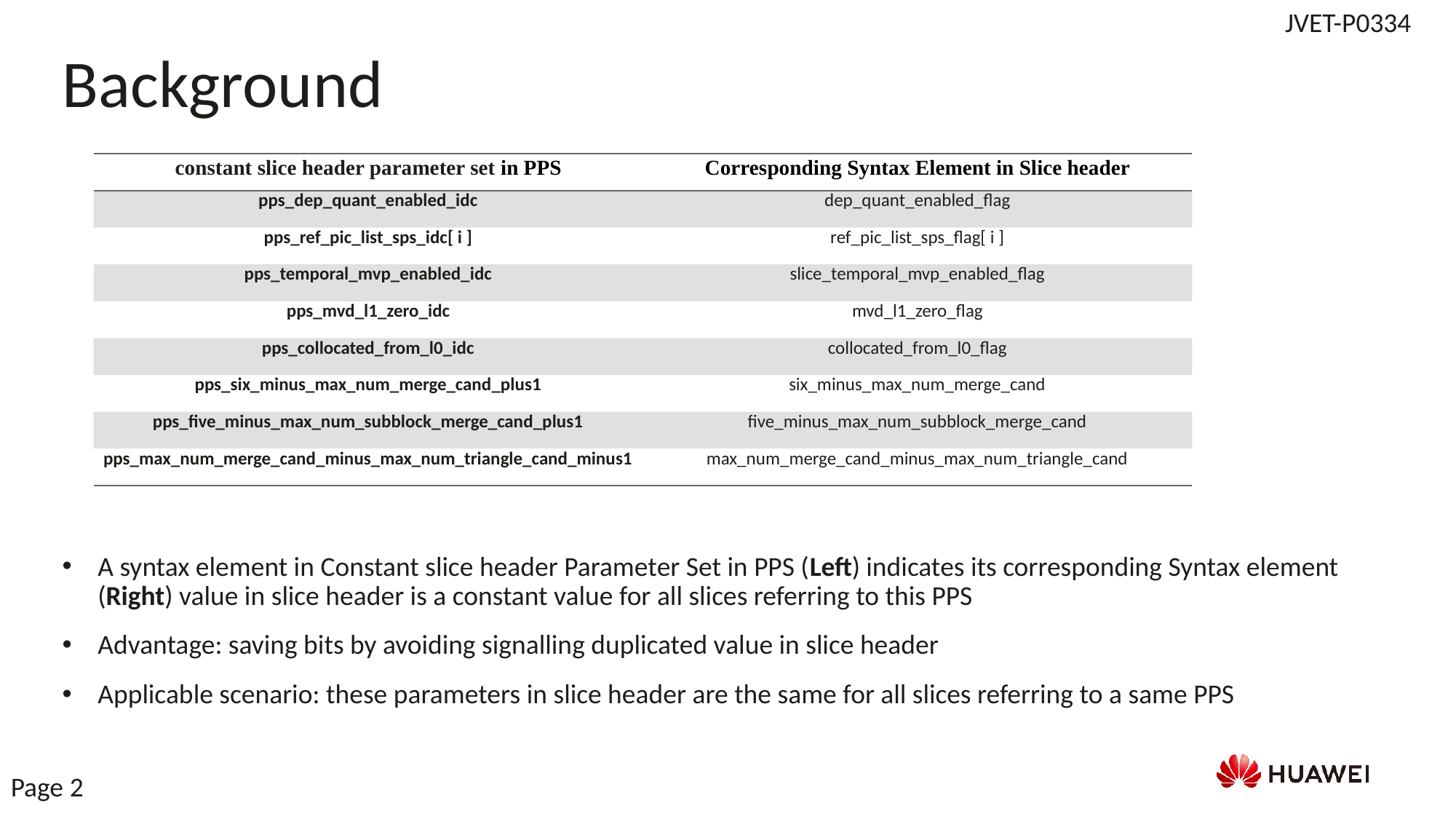

Background
| constant slice header parameter set in PPS | Corresponding Syntax Element in Slice header |
| --- | --- |
| pps\_dep\_quant\_enabled\_idc | dep\_quant\_enabled\_flag |
| pps\_ref\_pic\_list\_sps\_idc[ i ] | ref\_pic\_list\_sps\_flag[ i ] |
| pps\_temporal\_mvp\_enabled\_idc | slice\_temporal\_mvp\_enabled\_flag |
| pps\_mvd\_l1\_zero\_idc | mvd\_l1\_zero\_flag |
| pps\_collocated\_from\_l0\_idc | collocated\_from\_l0\_flag |
| pps\_six\_minus\_max\_num\_merge\_cand\_plus1 | six\_minus\_max\_num\_merge\_cand |
| pps\_five\_minus\_max\_num\_subblock\_merge\_cand\_plus1 | five\_minus\_max\_num\_subblock\_merge\_cand |
| pps\_max\_num\_merge\_cand\_minus\_max\_num\_triangle\_cand\_minus1 | max\_num\_merge\_cand\_minus\_max\_num\_triangle\_cand |

A syntax element in Constant slice header Parameter Set in PPS (Left) indicates its corresponding Syntax element (Right) value in slice header is a constant value for all slices referring to this PPS
Advantage: saving bits by avoiding signalling duplicated value in slice header
Applicable scenario: these parameters in slice header are the same for all slices referring to a same PPS

Page 2